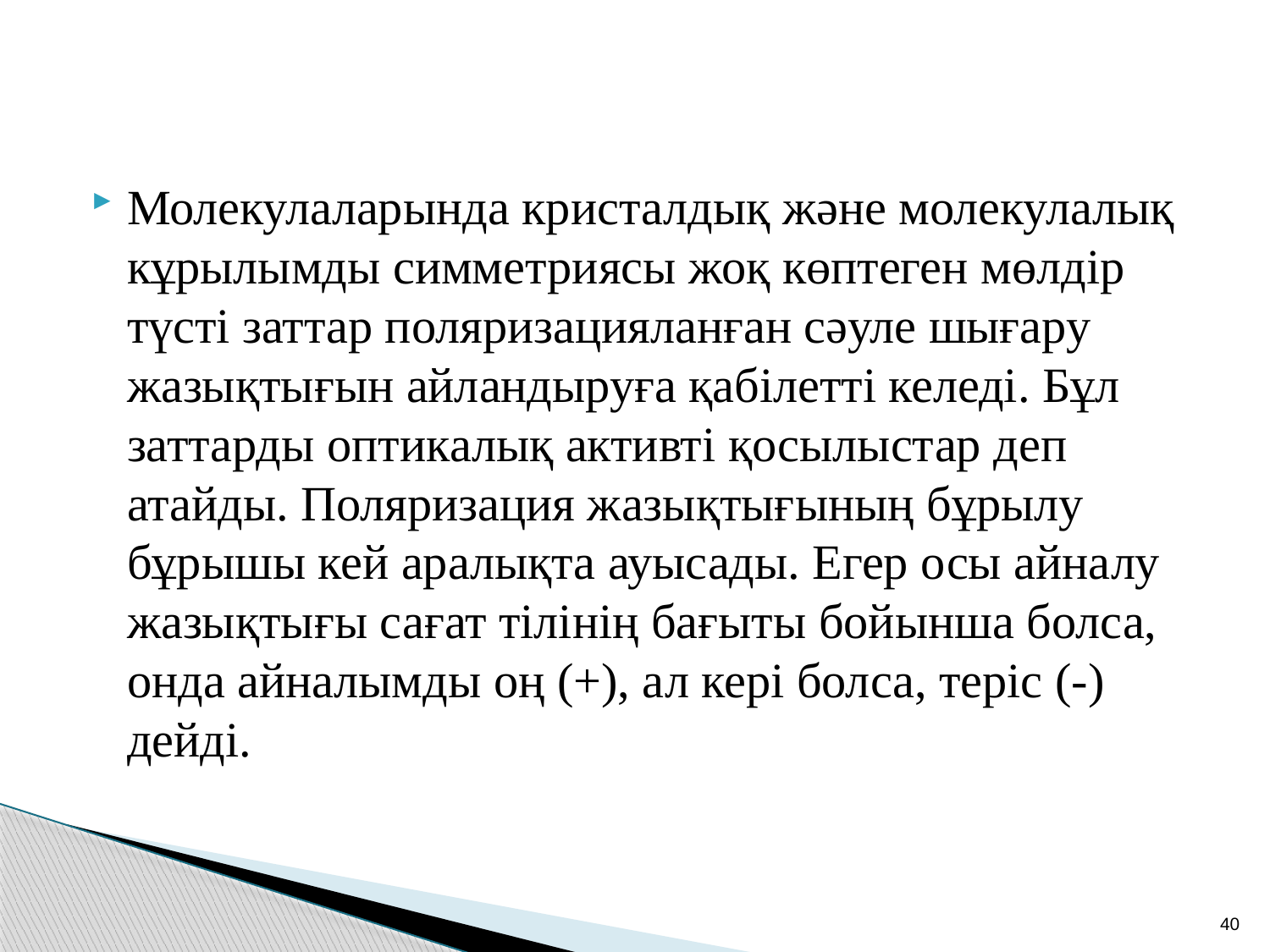

Молекулаларында кристалдық және молекулалық кұрылымды симметриясы жоқ көптеген мөлдір түсті заттар поляризацияланған сәуле шығару жазықтығын айландыруға қабілетті келеді. Бұл заттарды оптикалық активті қосылыстар деп атайды. Поляризация жазықтығының бұрылу бұрышы кей аралықта ауысады. Егер осы айналу жазықтығы сағат тілінің бағыты бойынша болса, онда айналымды оң (+), ал кері болса, теріс (-) дейді.
40